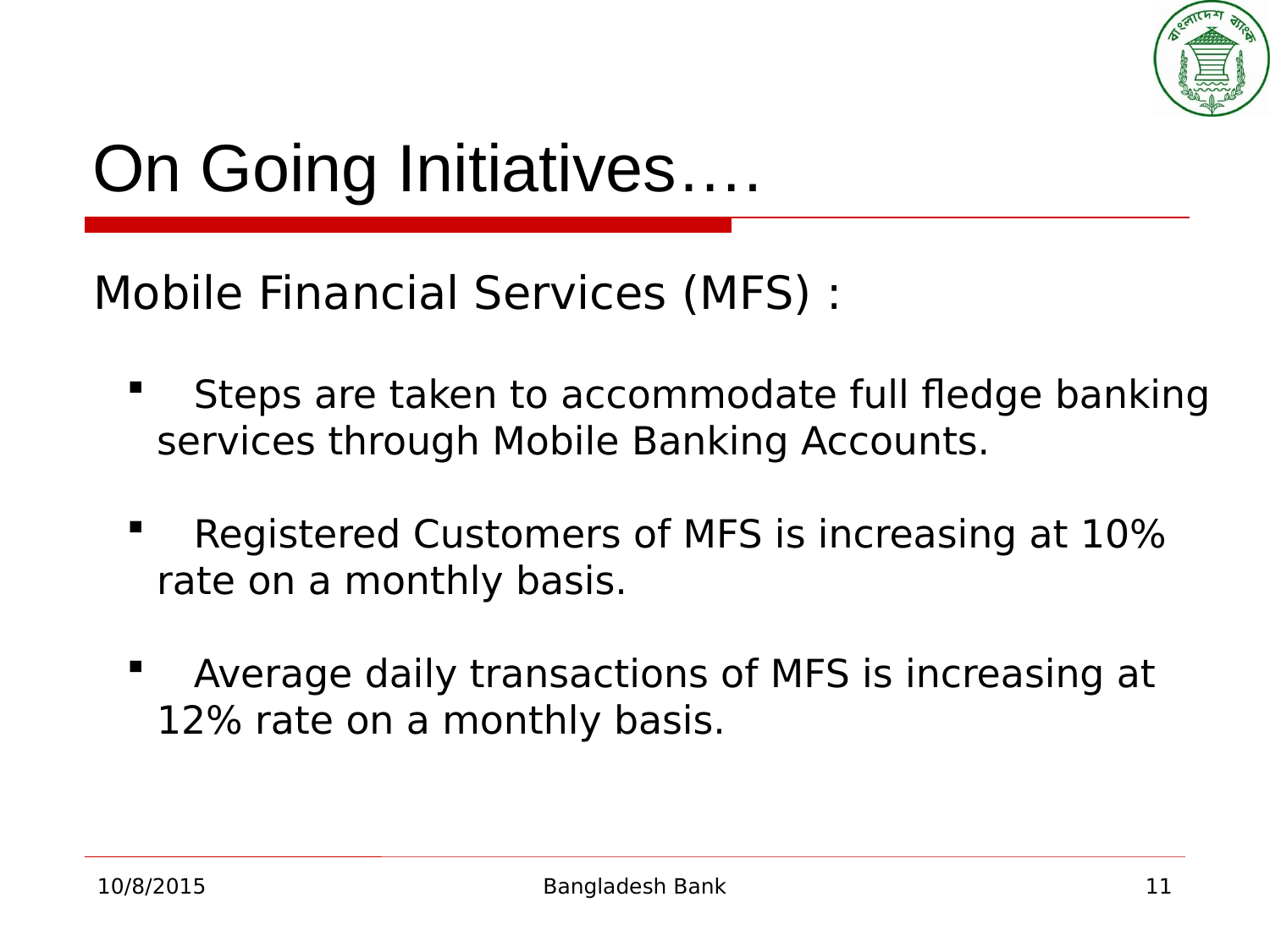

# On Going Initiatives….
Mobile Financial Services (MFS) :

   Steps are taken to accommodate full fledge banking
services through Mobile Banking Accounts.

   Registered Customers of MFS is increasing at 10%
rate on a monthly basis.

   Average daily transactions of MFS is increasing at
12% rate on a monthly basis.

10/8/2015
Bangladesh Bank
11